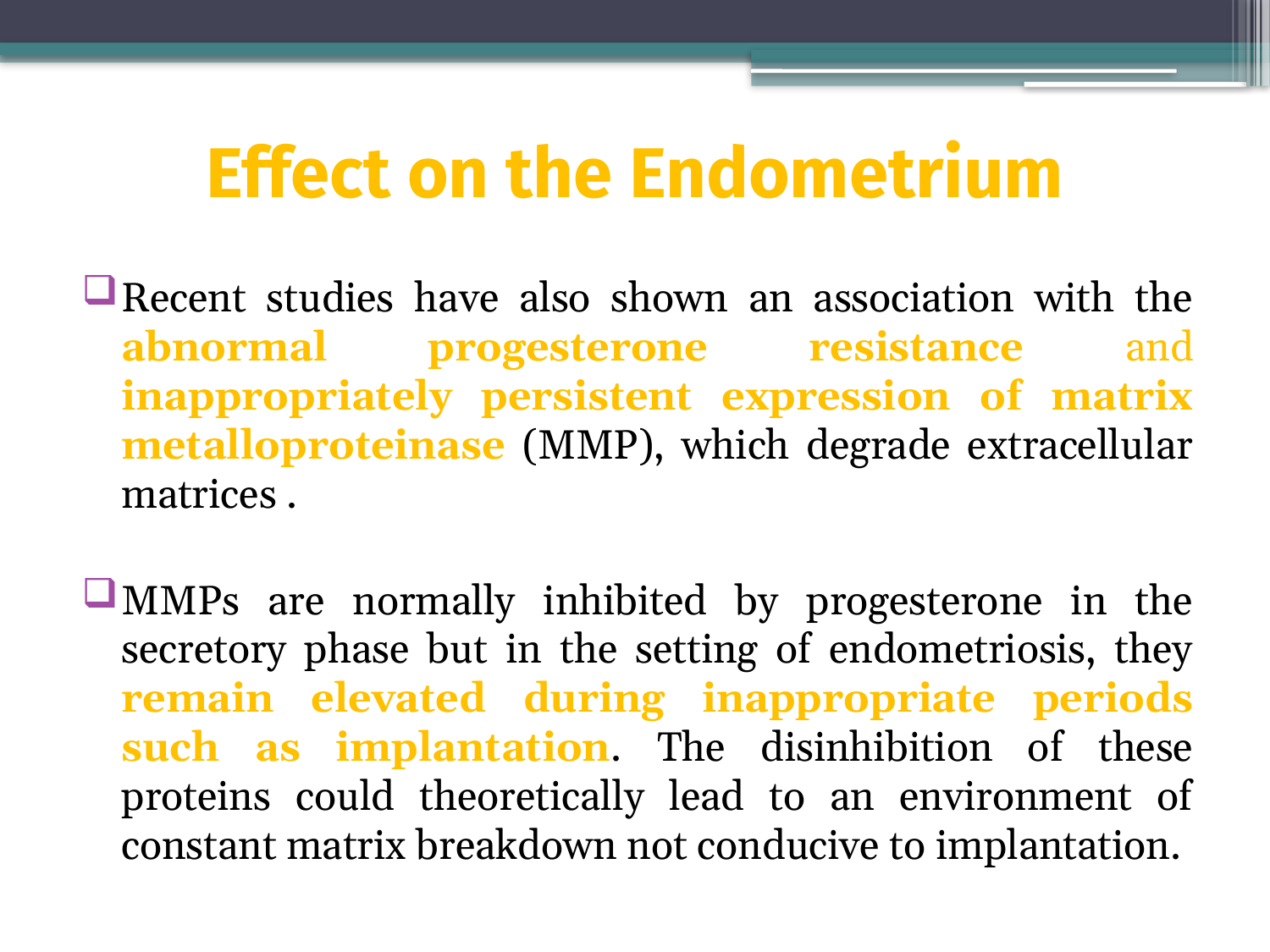

# Effect on the Endometrium
Recent studies have also shown an association with the abnormal progesterone resistance and inappropriately persistent expression of matrix metalloproteinase (MMP), which degrade extracellular matrices .

MMPs are normally inhibited by progesterone in the secretory phase but in the setting of endometriosis, they remain elevated during inappropriate periods such as implantation. The disinhibition of these proteins could theoretically lead to an environment of constant matrix breakdown not conducive to implantation.